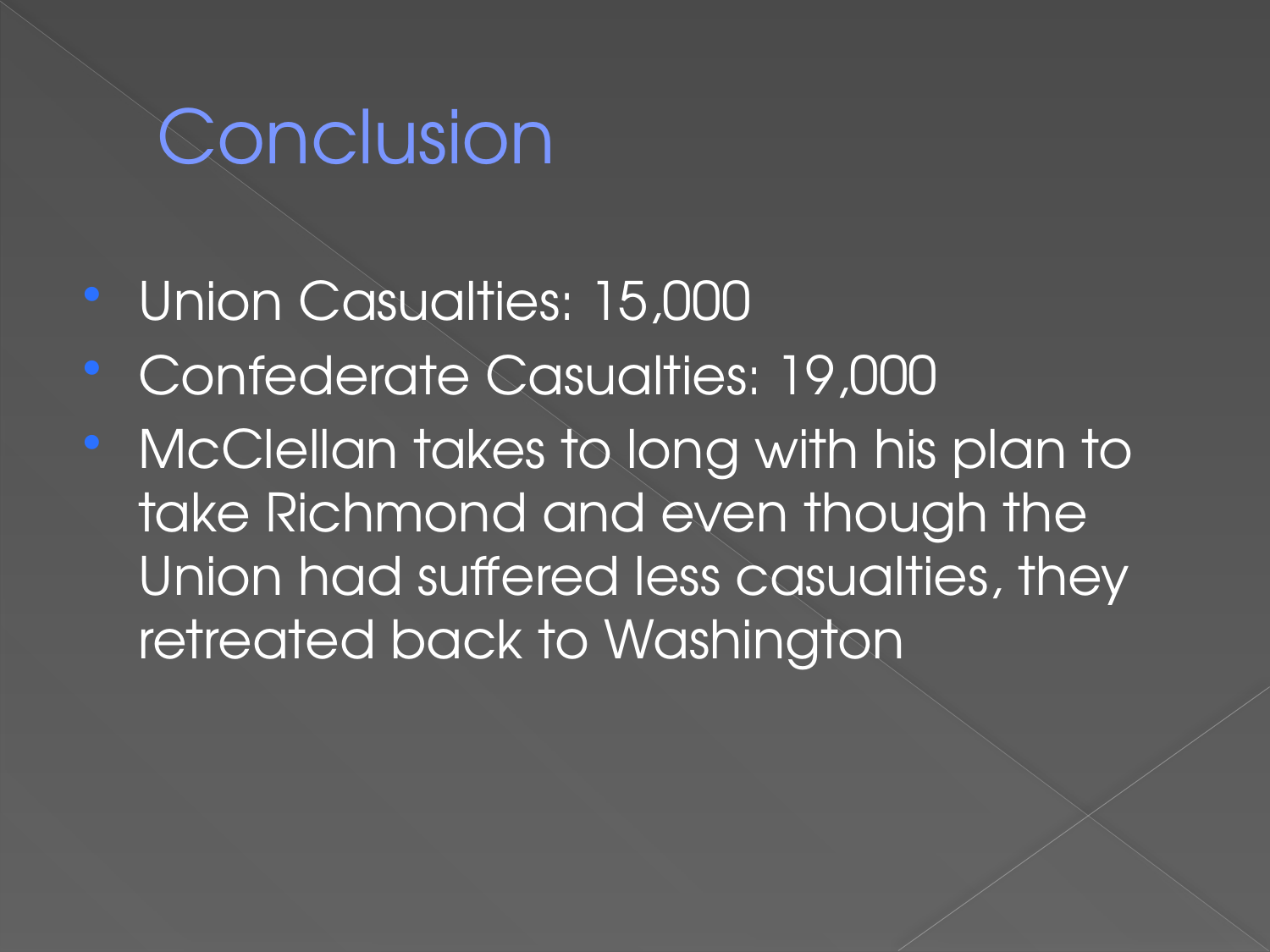

# Conclusion
Union Casualties: 15,000
Confederate Casualties: 19,000
McClellan takes to long with his plan to take Richmond and even though the Union had suffered less casualties, they retreated back to Washington